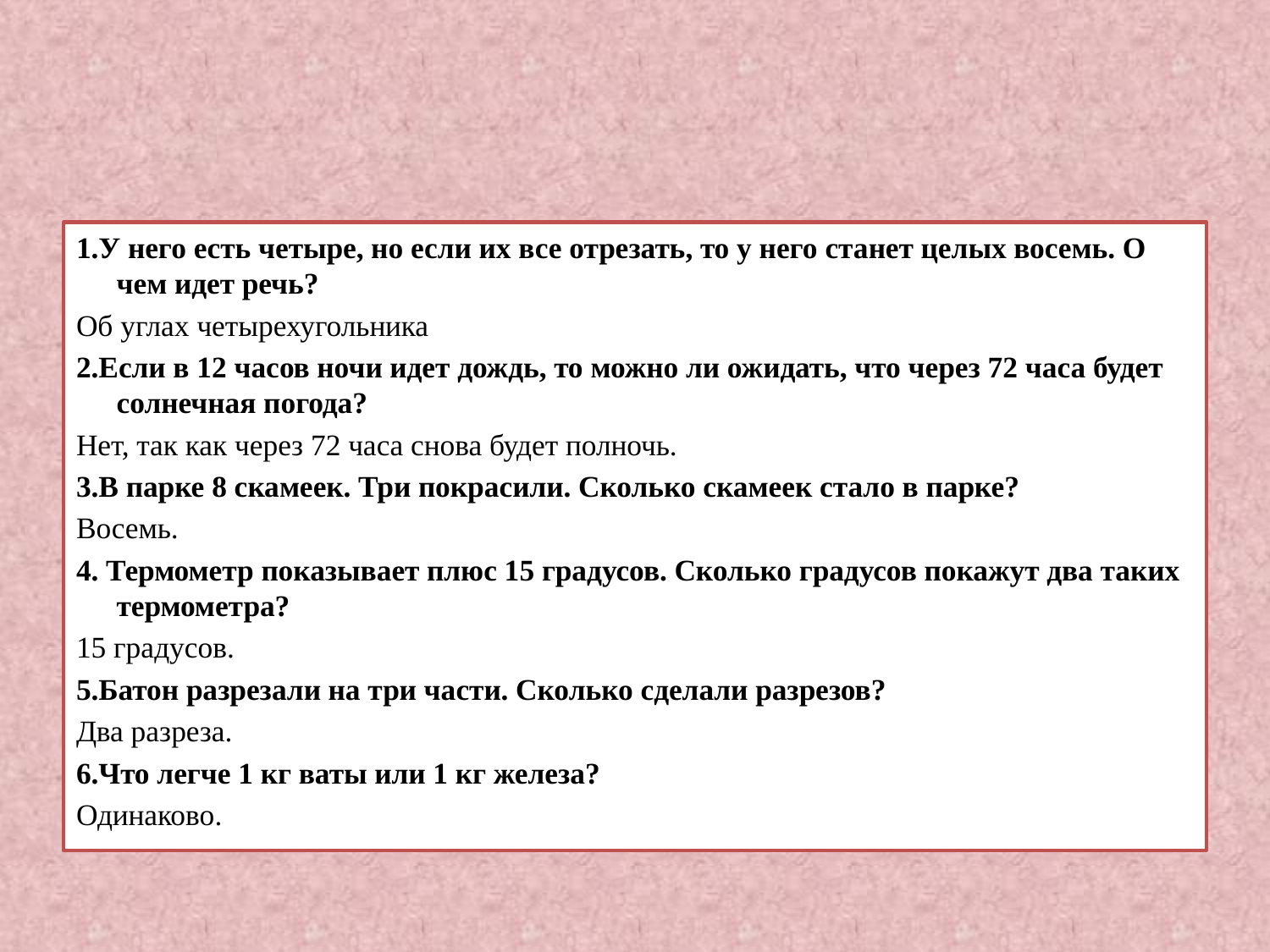

#
1.У него есть четыре, но если их все отрезать, то у него станет целых восемь. О чем идет речь?
Об углах четырехугольника
2.Если в 12 часов ночи идет дождь, то можно ли ожидать, что через 72 часа будет солнечная погода?
Нет, так как через 72 часа снова будет полночь.
3.В парке 8 скамеек. Три покрасили. Сколько скамеек стало в парке?
Восемь.
4. Термометр показывает плюс 15 градусов. Сколько градусов покажут два таких термометра?
15 градусов.
5.Батон разрезали на три части. Сколько сделали разрезов?
Два разреза.
6.Что легче 1 кг ваты или 1 кг железа?
Одинаково.